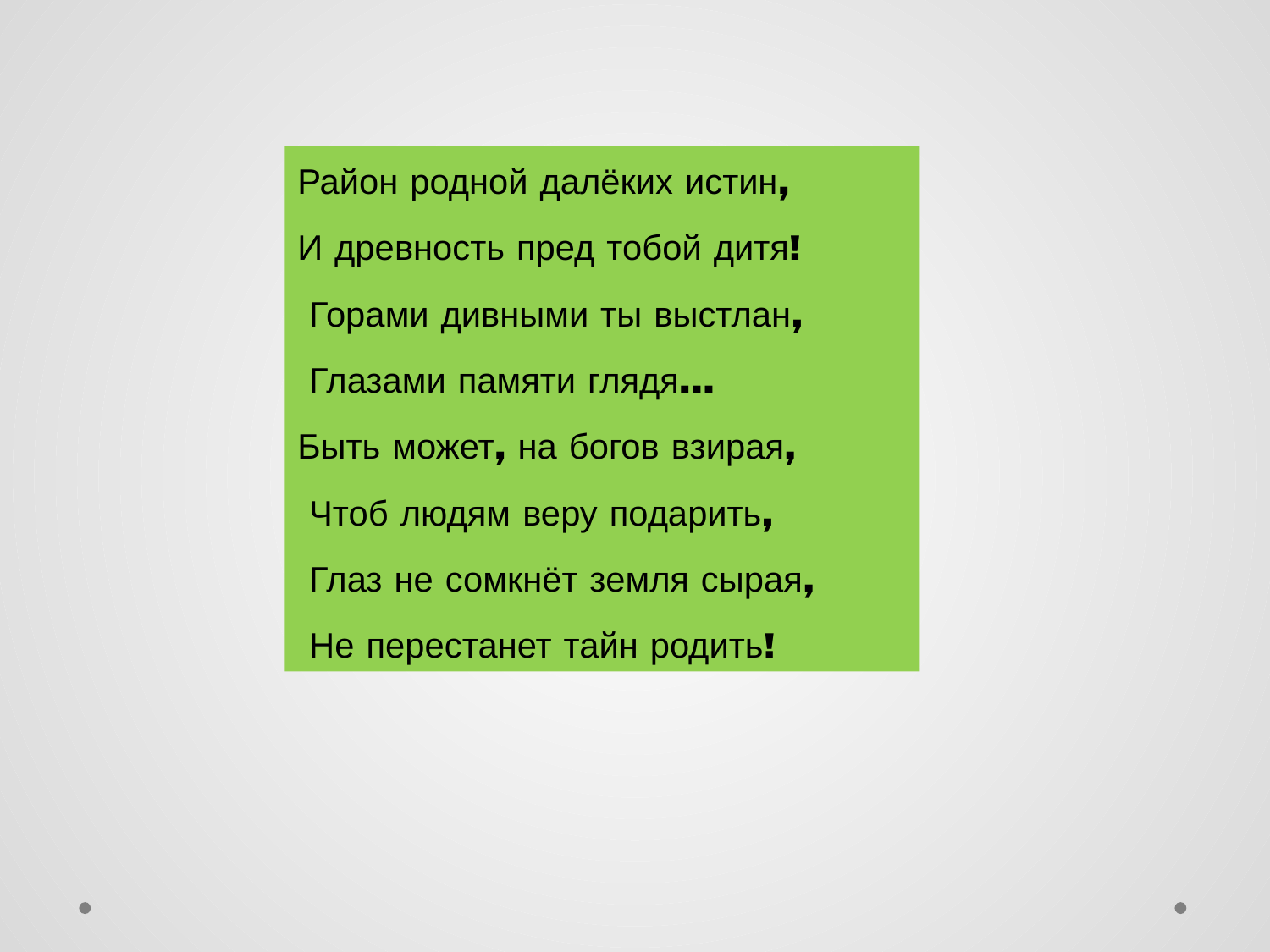

Район родной далёких истин,
И древность пред тобой дитя!
 Горами дивными ты выстлан,
 Глазами памяти глядя...
Быть может, на богов взирая,
 Чтоб людям веру подарить,
 Глаз не сомкнёт земля сырая,
 Не перестанет тайн родить!